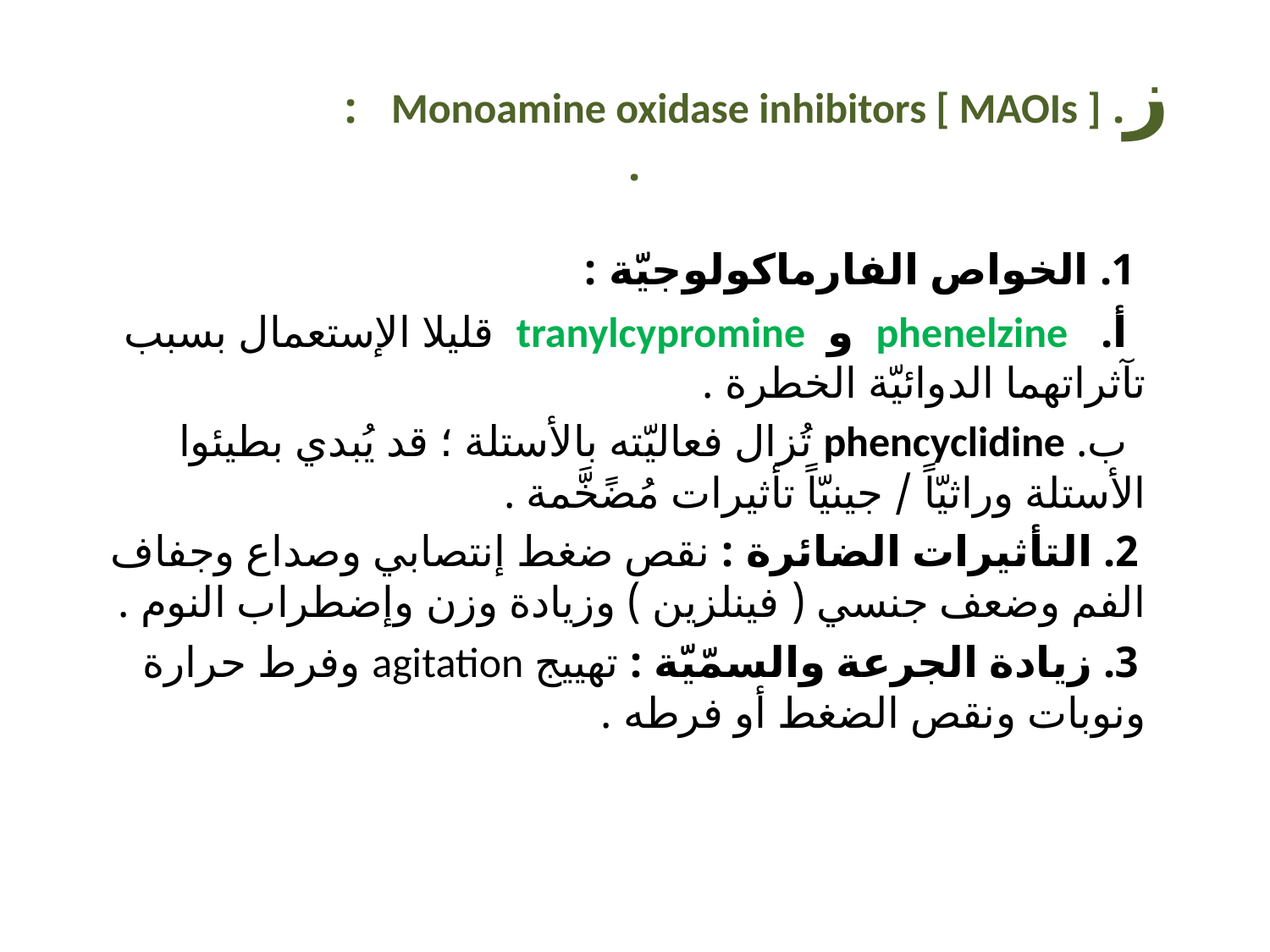

# ز. Monoamine oxidase inhibitors [ MAOIs ]   :                         .
    1. الخواص الفارماكولوجيّة :
      أ.   phenelzine  و  tranylcypromine  قليلا الإستعمال بسبب تآثراتهما الدوائيّة الخطرة .
      ب. phencyclidine تُزال فعاليّته بالأستلة ؛ قد يُبدي بطيئوا الأستلة وراثيّاً / جينيّاً تأثيرات مُضًخَّمة .
     2. التأثيرات الضائرة : نقص ضغط إنتصابي وصداع وجفاف الفم وضعف جنسي ( فينلزين ) وزيادة وزن وإضطراب النوم .
     3. زيادة الجرعة والسمّيّة : تهييج agitation وفرط حرارة ونوبات ونقص الضغط أو فرطه .